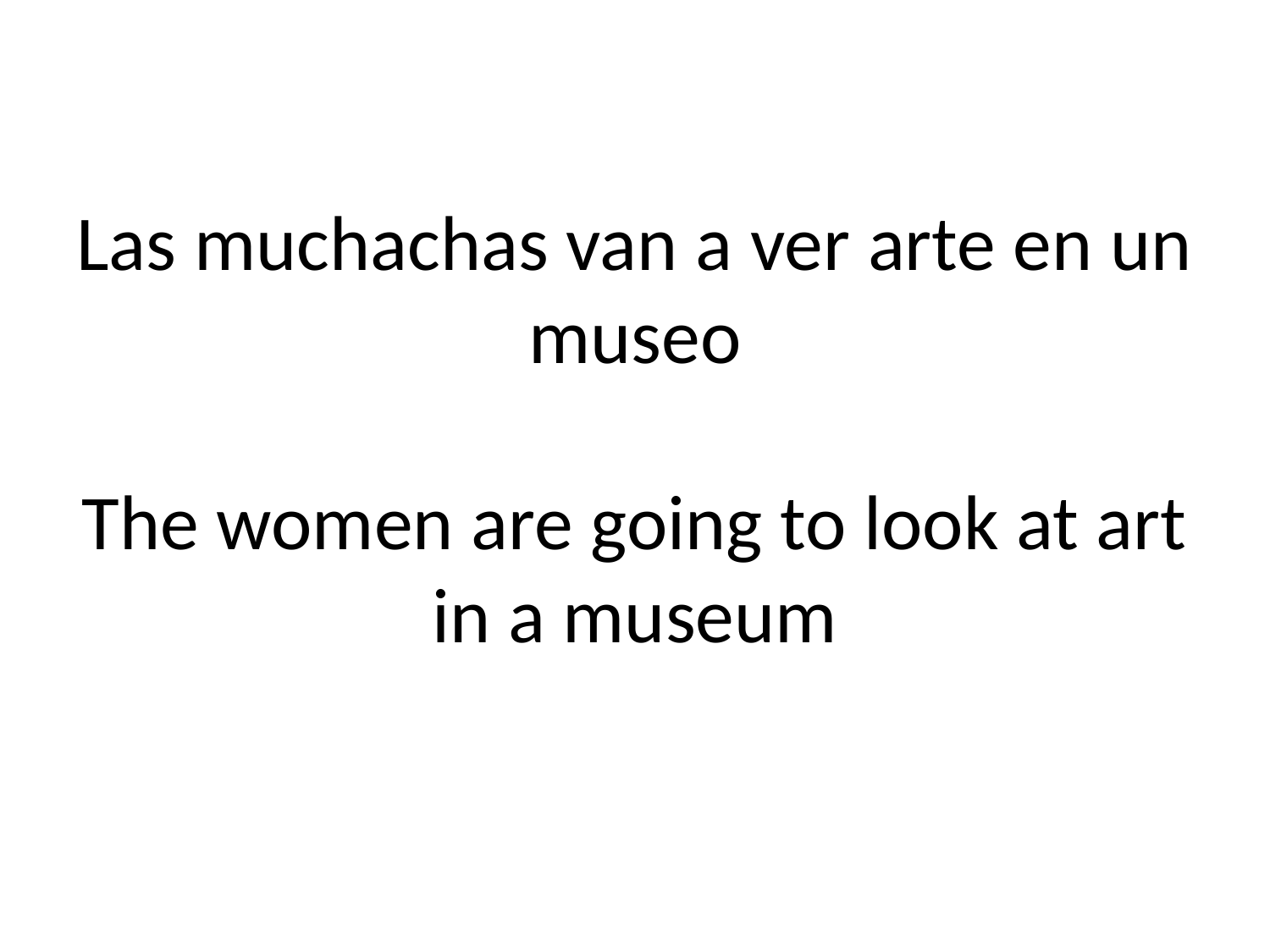

# Las muchachas van a ver arte en un museo The women are going to look at art in a museum